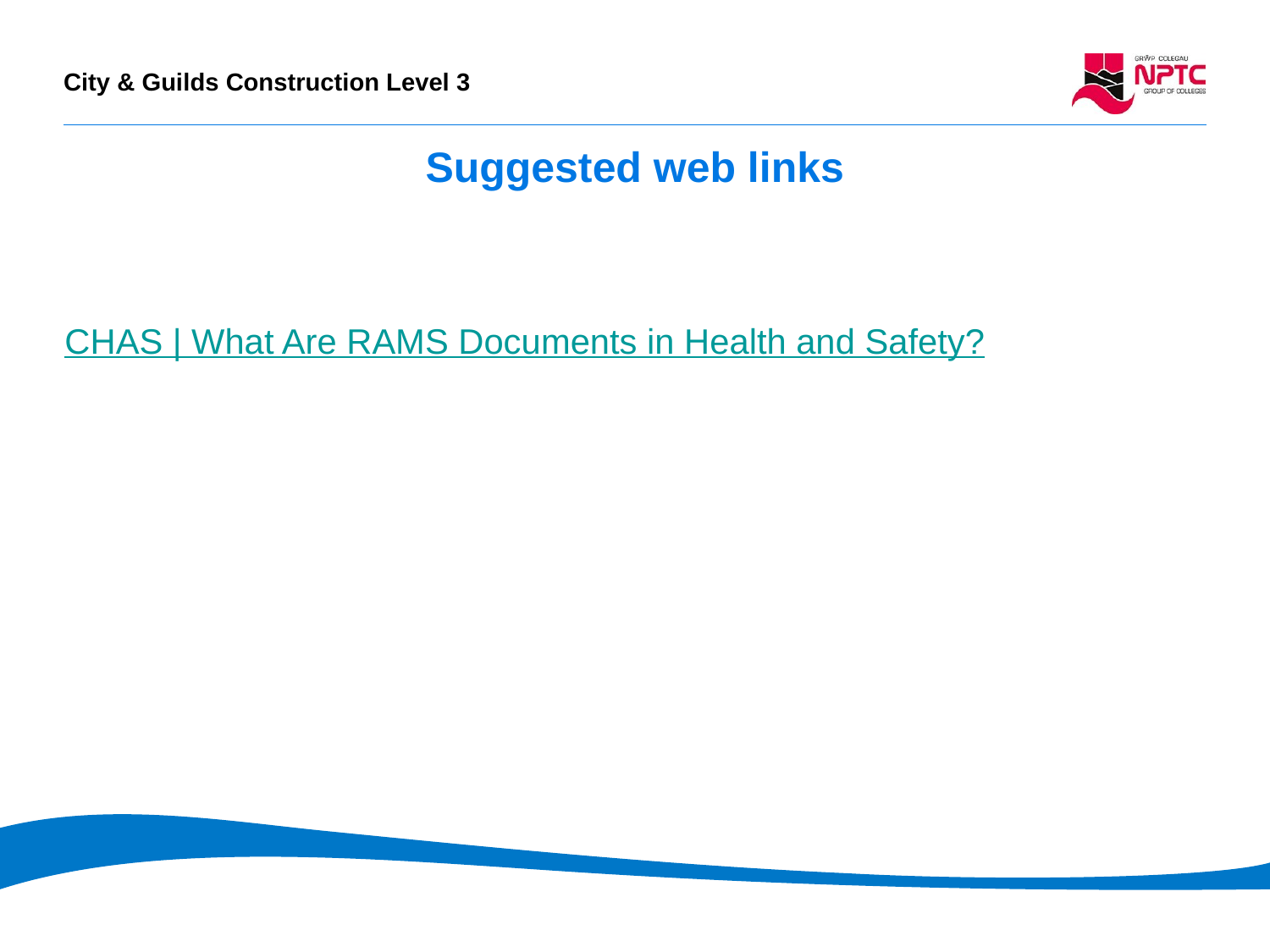

# Suggested web links

CHAS | What Are RAMS Documents in Health and Safety?